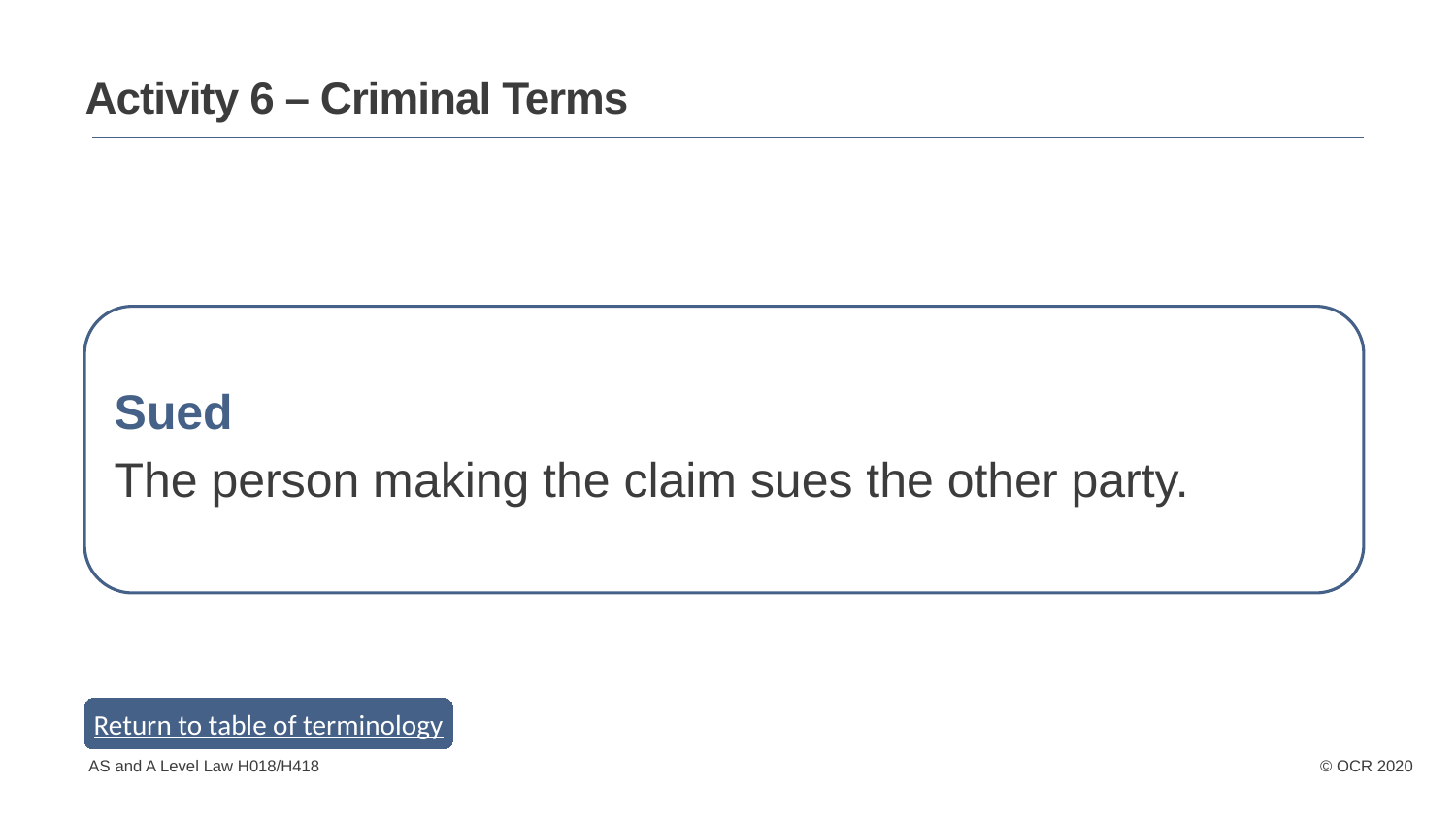

Activity 6 – Criminal Terms
Sued
The person making the claim sues the other party.

Return to table of terminology